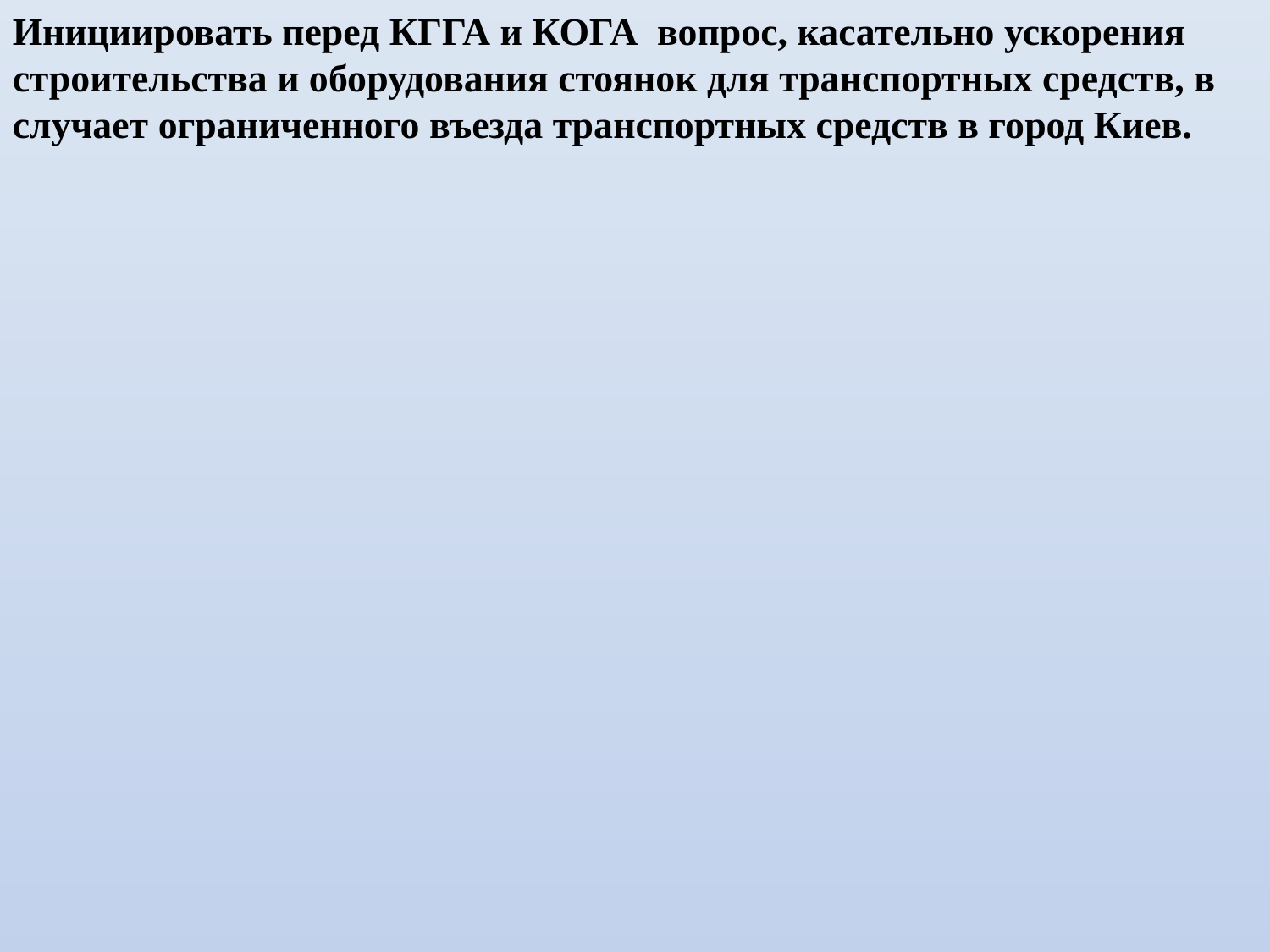

Инициировать перед КГГА и КОГА  вопрос, касательно ускорения строительства и оборудования стоянок для транспортных средств, в случает ограниченного въезда транспортных средств в город Киев.